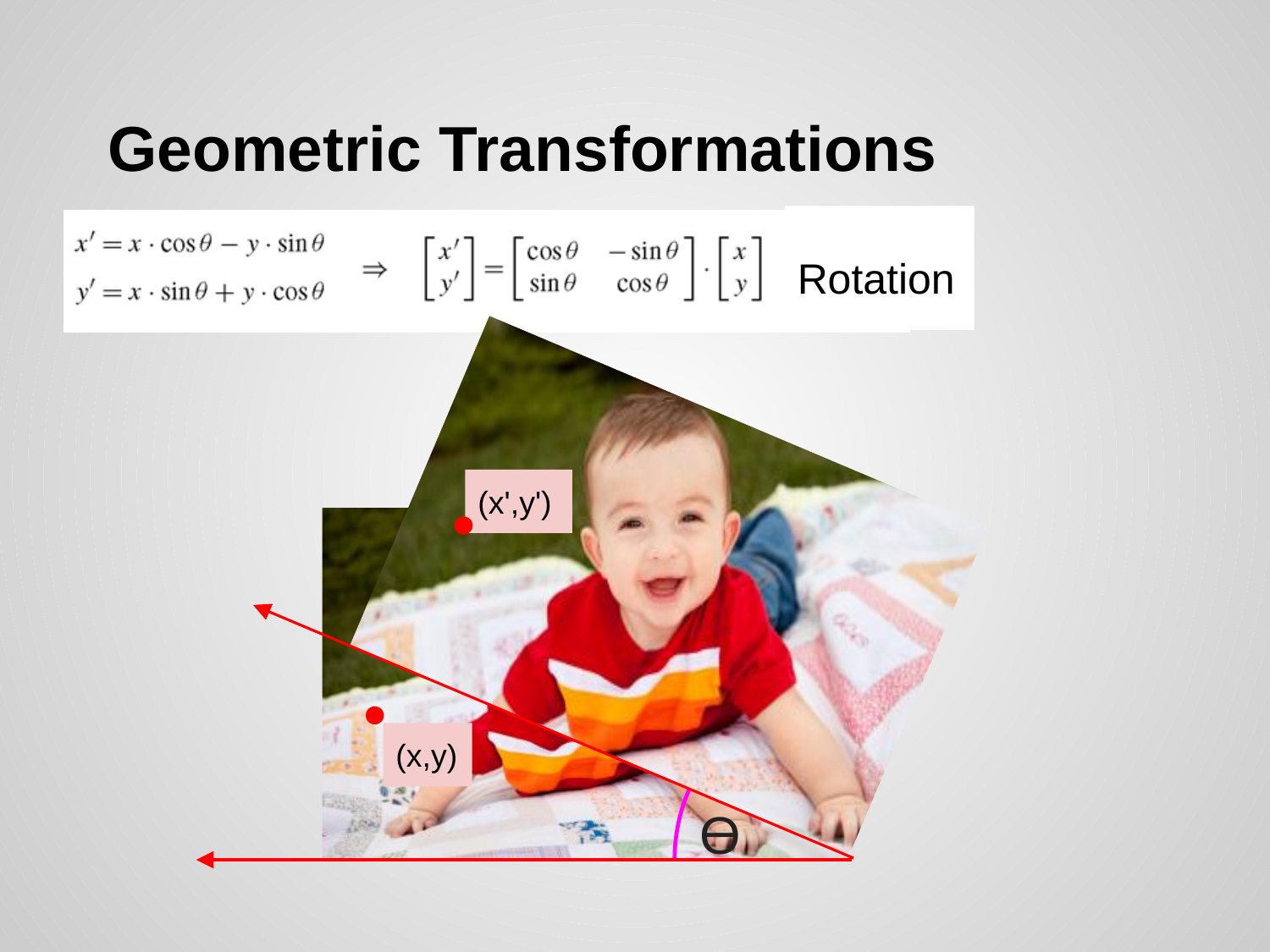

# Geometric Transformations

Rotation

(x',y')

(x,y)
Ө